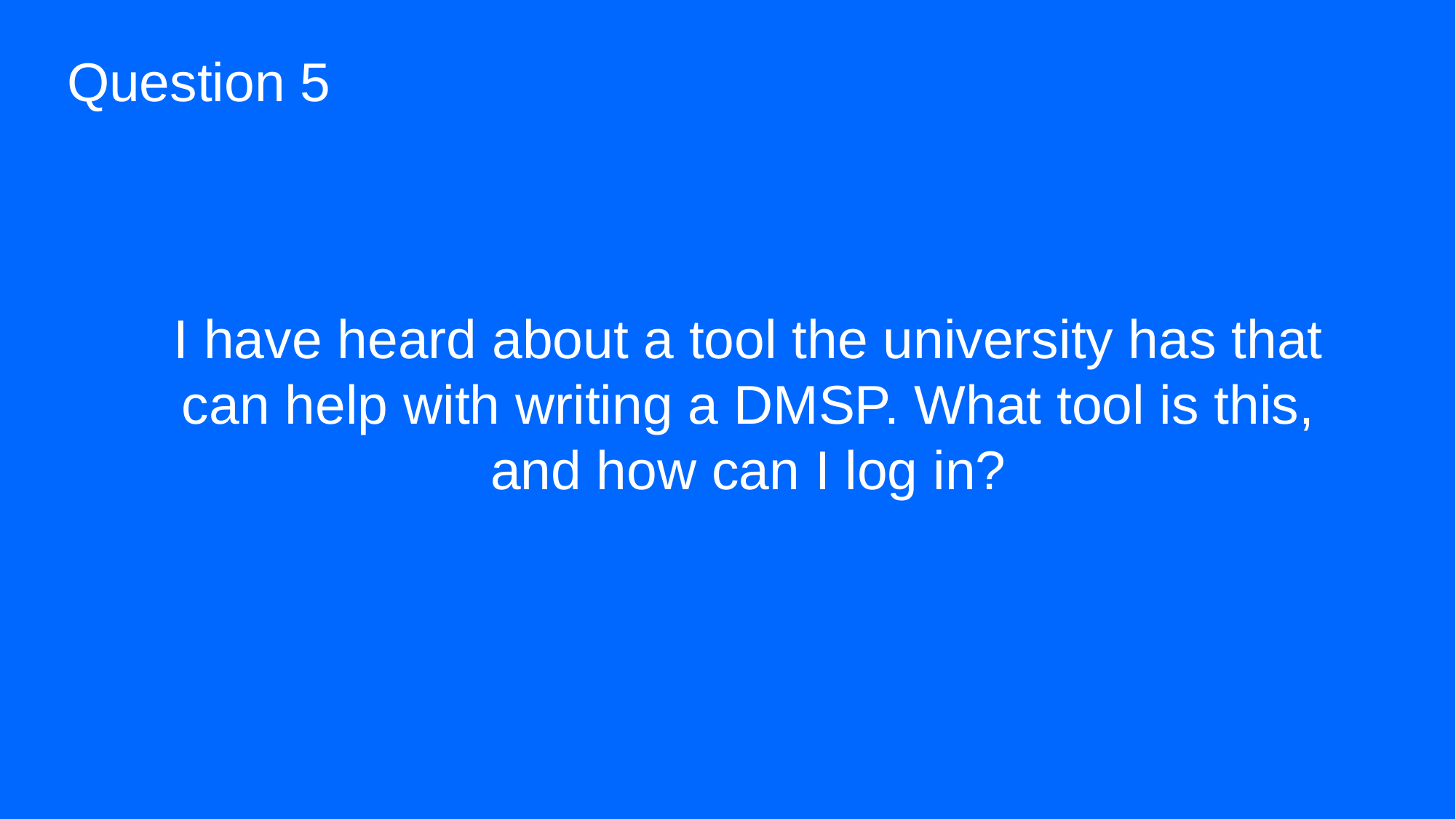

# Question 5
I have heard about a tool the university has that can help with writing a DMSP. What tool is this,
and how can I log in?